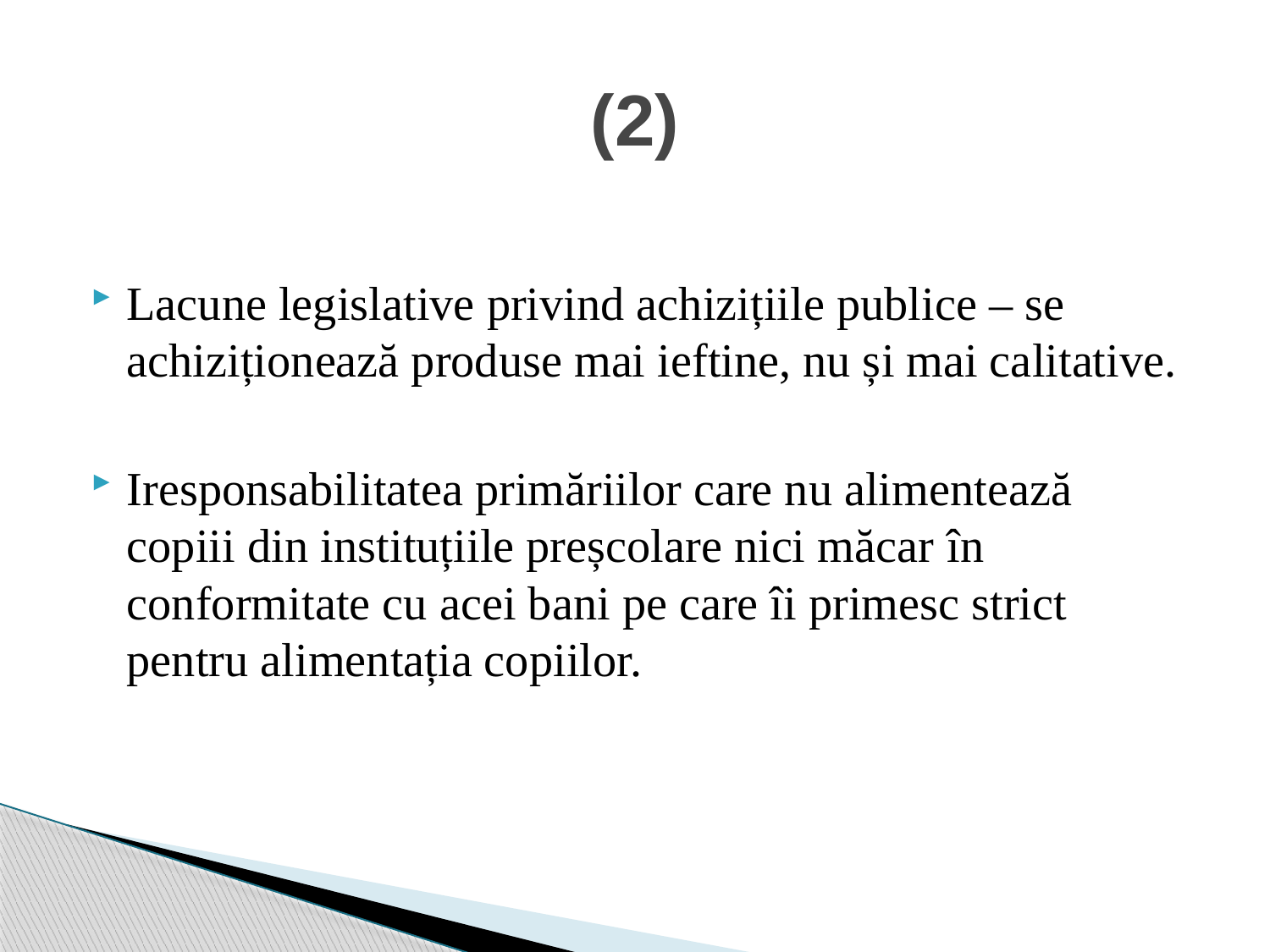

# (2)
Lacune legislative privind achizițiile publice – se achiziționează produse mai ieftine, nu și mai calitative.

Iresponsabilitatea primăriilor care nu alimentează copiii din instituțiile preșcolare nici măcar în conformitate cu acei bani pe care îi primesc strict pentru alimentația copiilor.